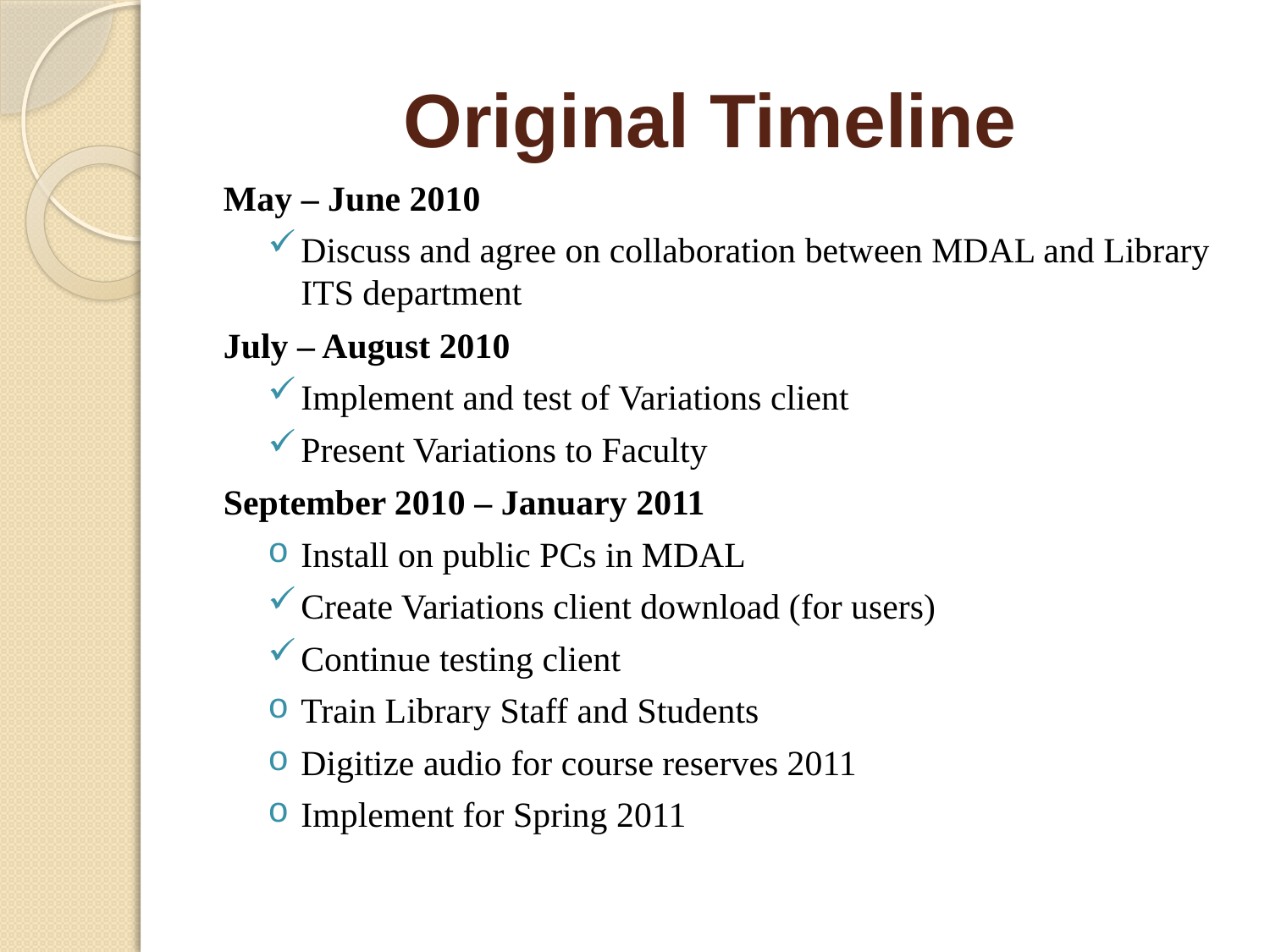

# Original Timeline
May – June 2010
Discuss and agree on collaboration between MDAL and Library ITS department
July – August 2010
Implement and test of Variations client
Present Variations to Faculty
September 2010 – January 2011
Install on public PCs in MDAL
Create Variations client download (for users)
Continue testing client
Train Library Staff and Students
Digitize audio for course reserves 2011
Implement for Spring 2011